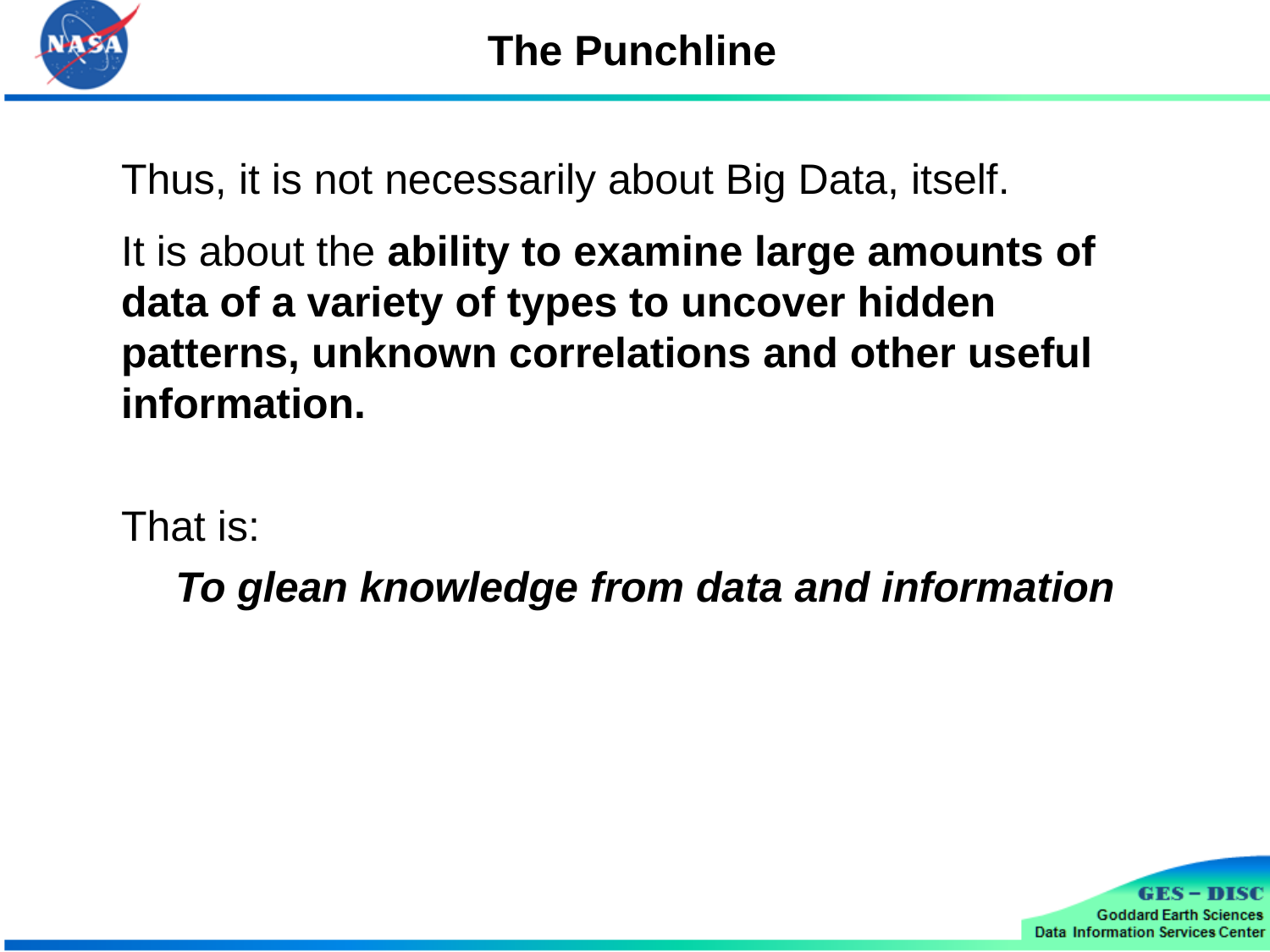

# The Punchline
Thus, it is not necessarily about Big Data, itself.
It is about the ability to examine large amounts of data of a variety of types to uncover hidden patterns, unknown correlations and other useful information.

That is:
 To glean knowledge from data and information

7